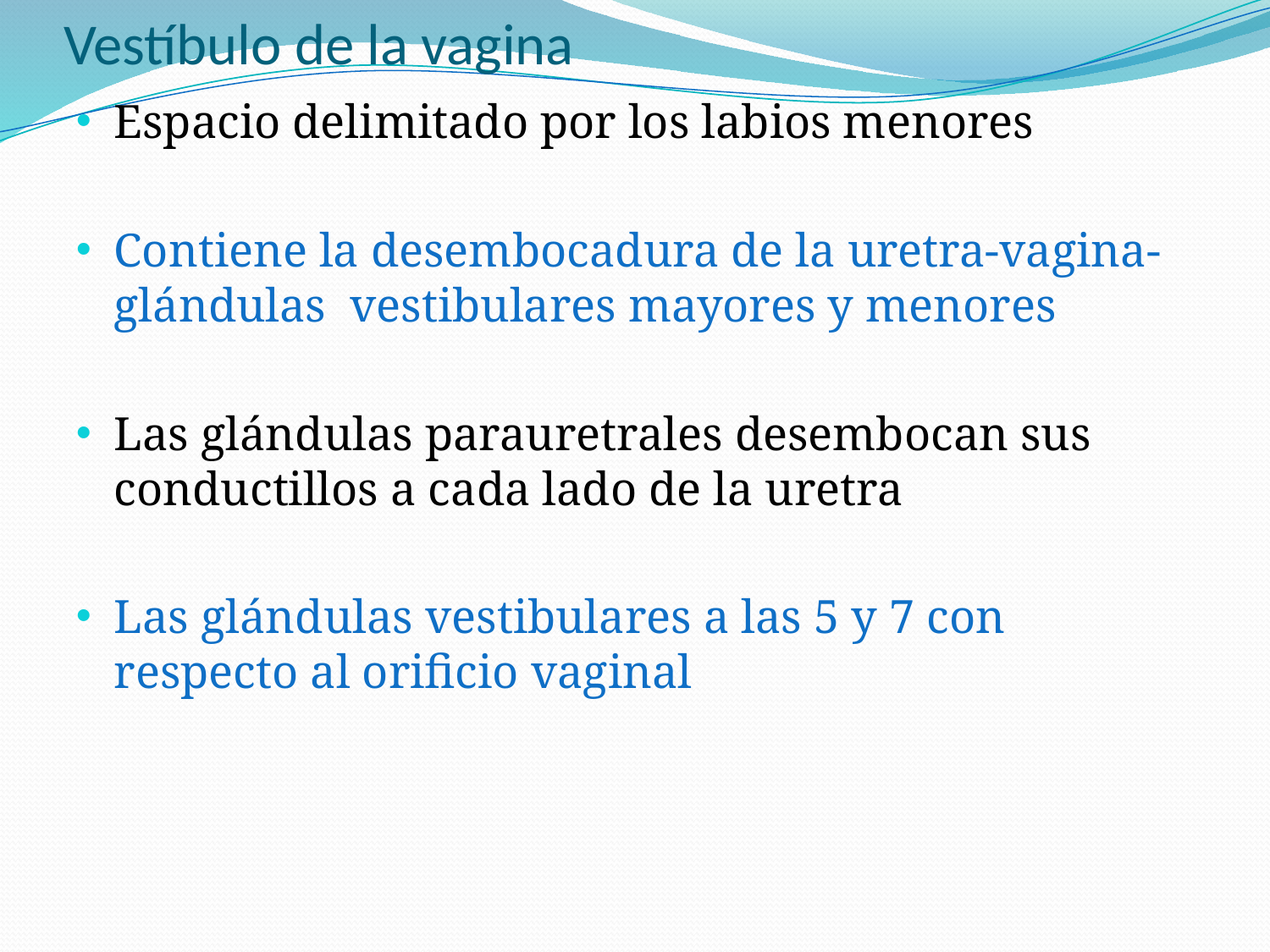

# Vestíbulo de la vagina
Espacio delimitado por los labios menores

Contiene la desembocadura de la uretra-vagina-glándulas  vestibulares mayores y menores

Las glándulas parauretrales desembocan sus conductillos a cada lado de la uretra

Las glándulas vestibulares a las 5 y 7 con respecto al orificio vaginal